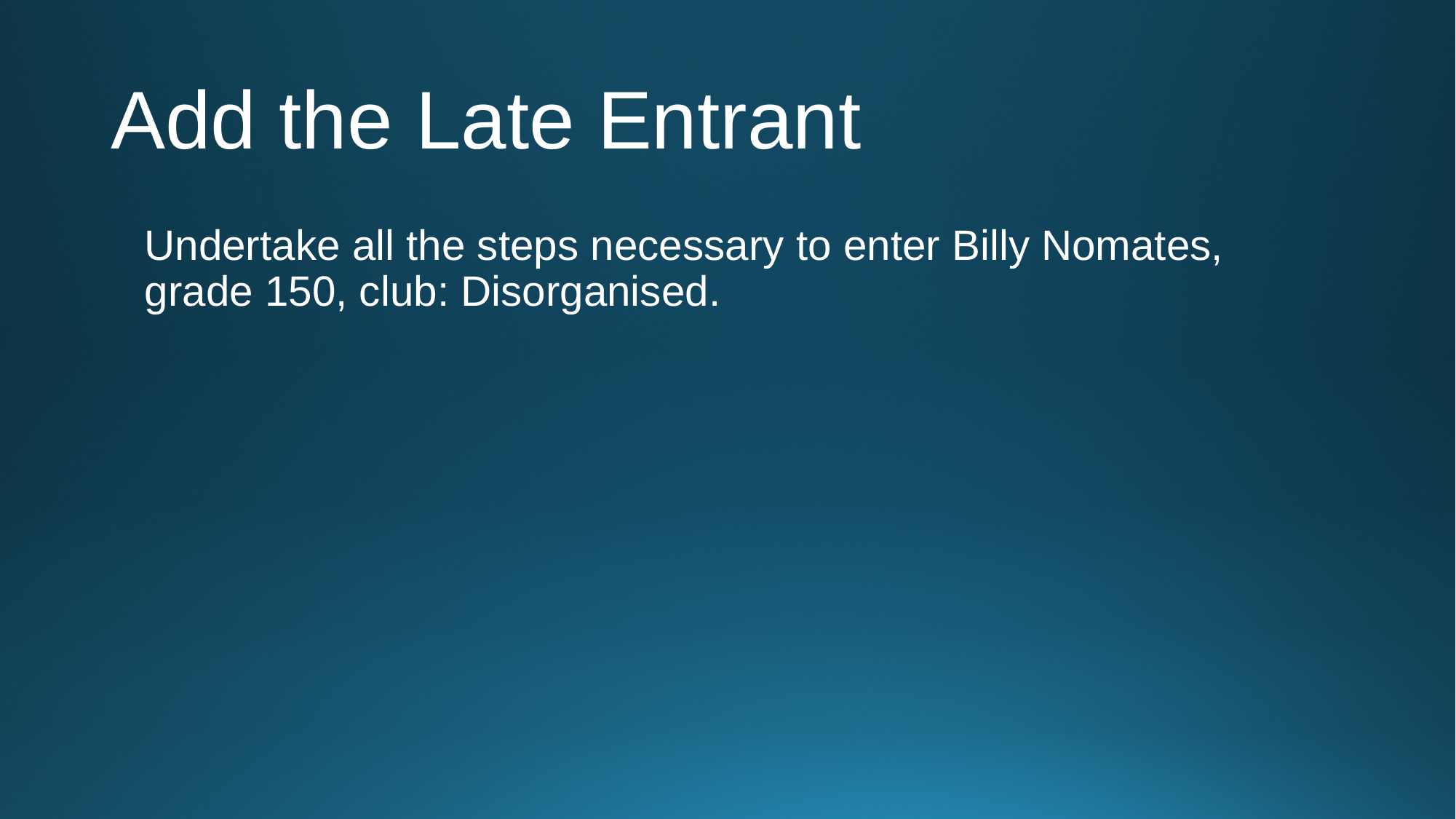

# Add the Late Entrant
Undertake all the steps necessary to enter Billy Nomates, grade 150, club: Disorganised.